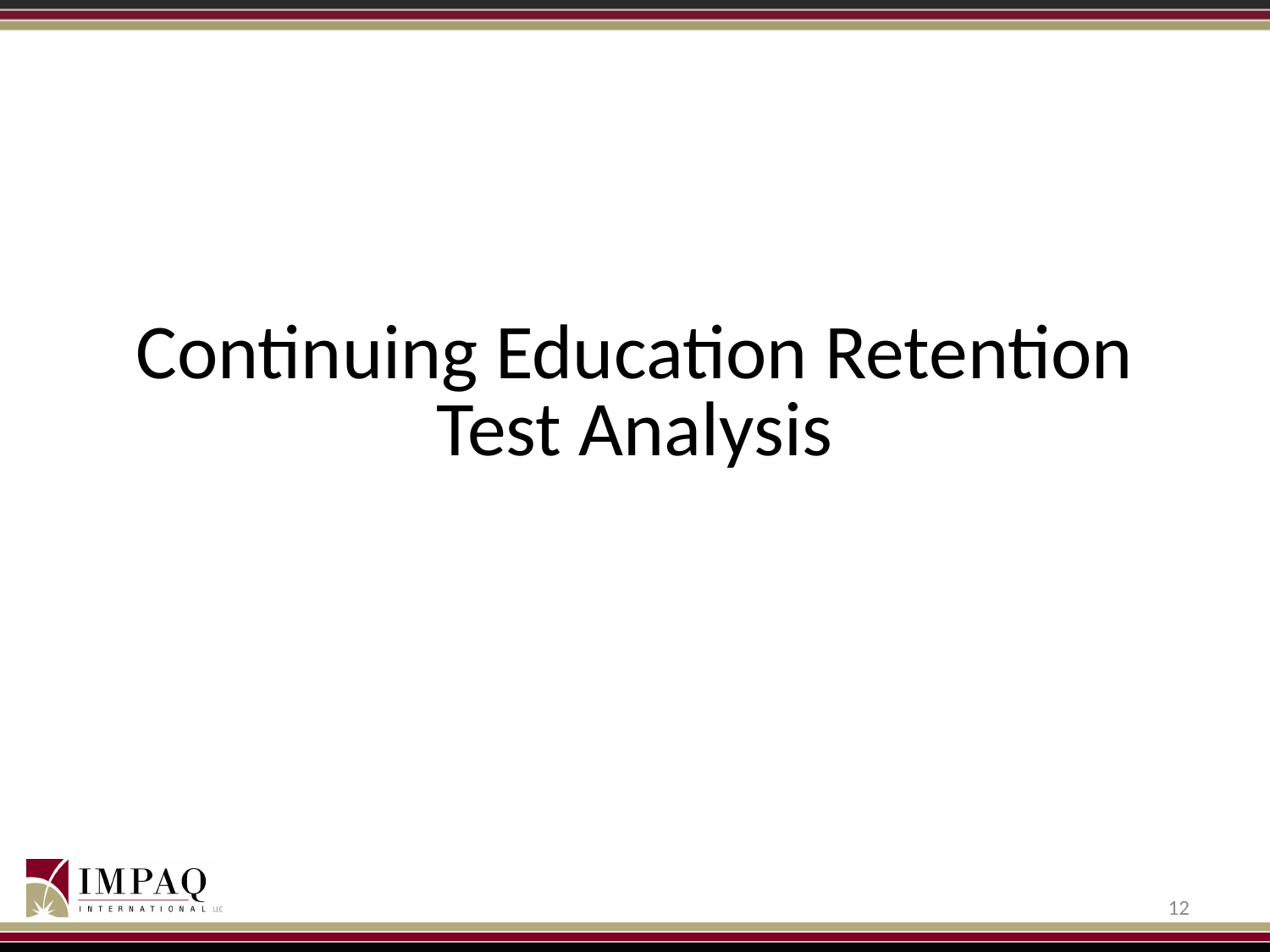

# Continuing Education Retention Test Analysis
12